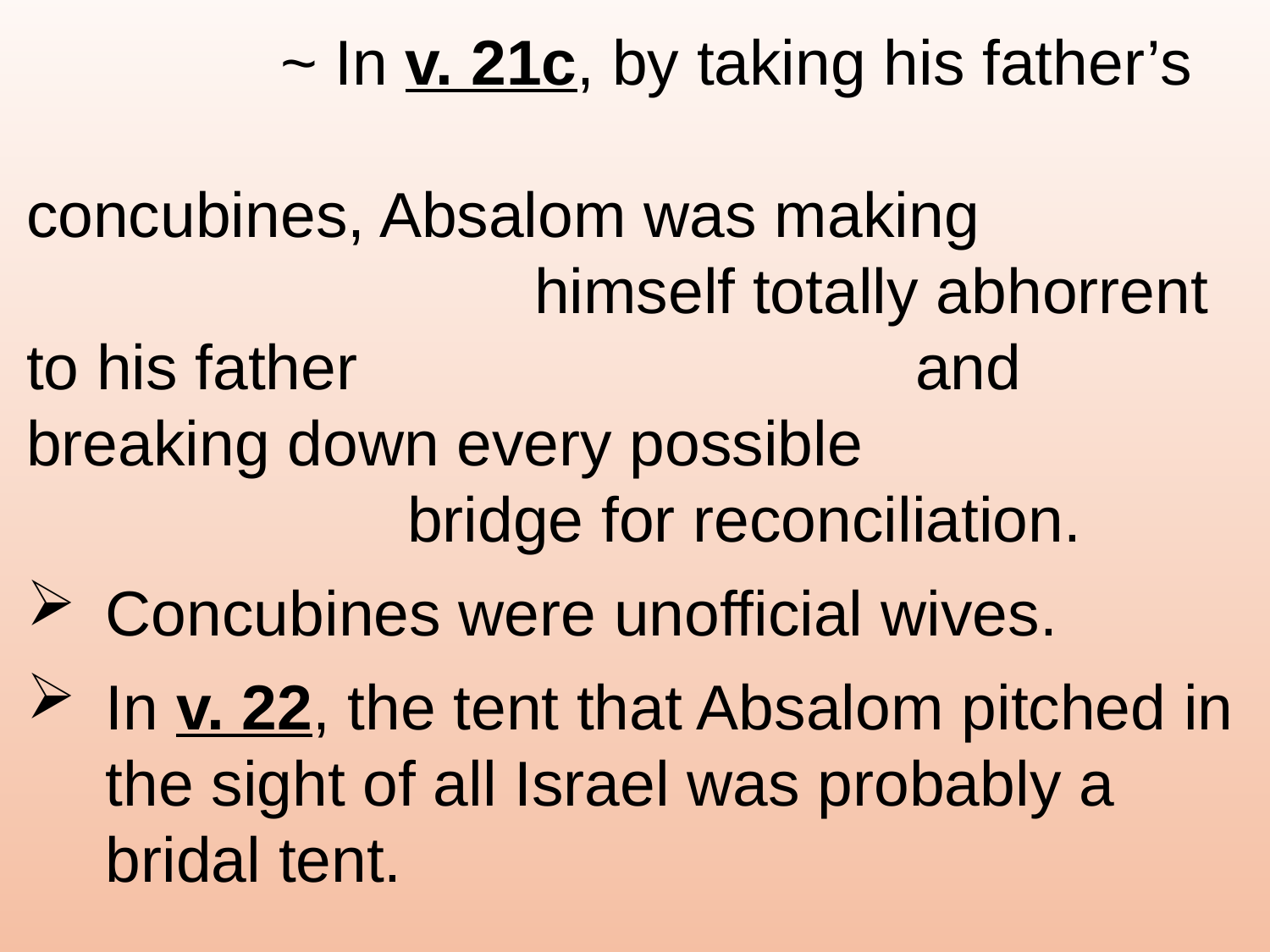

~ In v. 21c, by taking his father’s 							concubines, Absalom was making 						himself totally abhorrent to his father 					and breaking down every possible 						bridge for reconciliation.
Concubines were unofficial wives.
In v. 22, the tent that Absalom pitched in the sight of all Israel was probably a bridal tent.